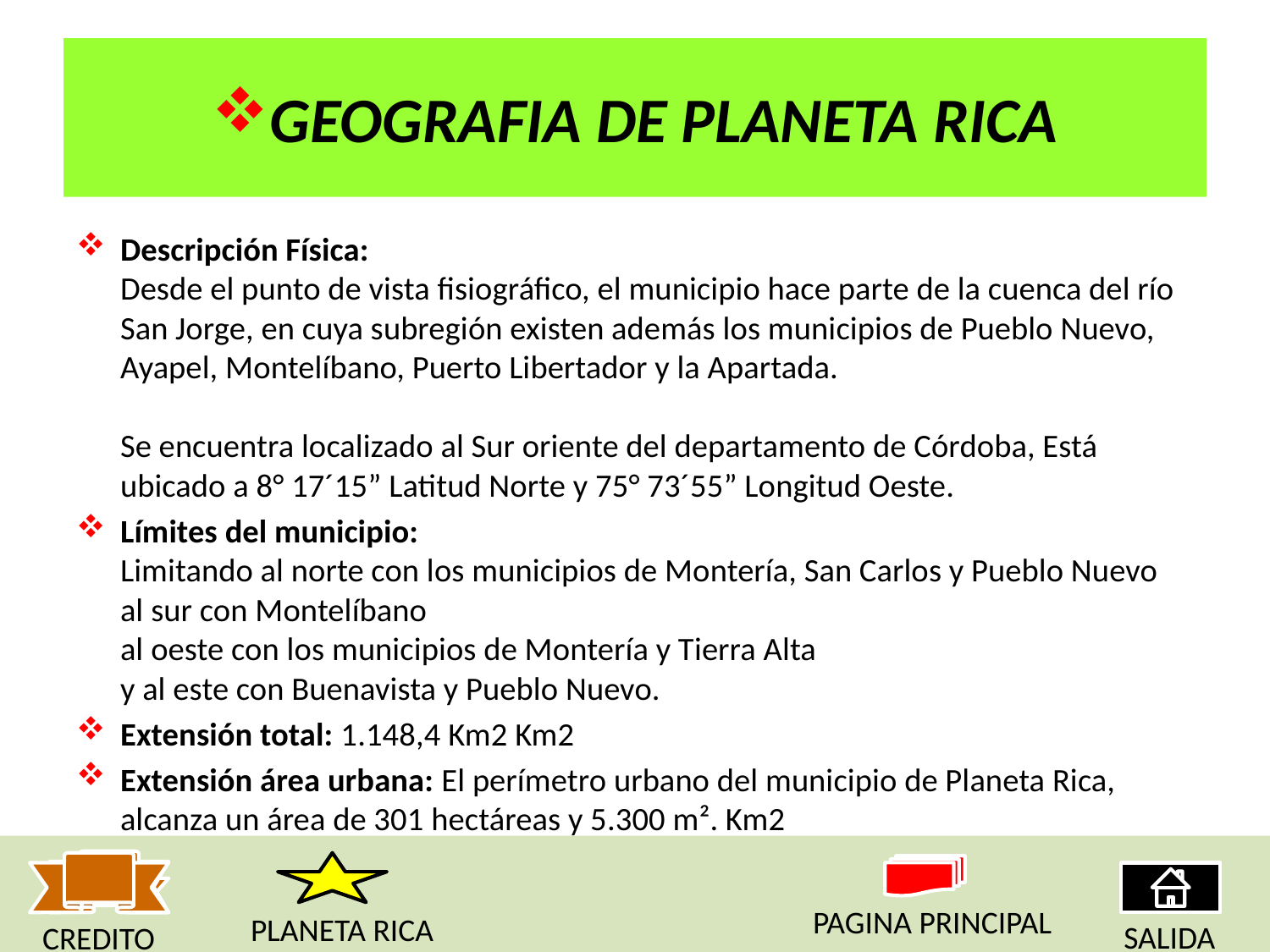

# GEOGRAFIA DE PLANETA RICA
Descripción Física:
Desde el punto de vista fisiográfico, el municipio hace parte de la cuenca del río San Jorge, en cuya subregión existen además los municipios de Pueblo Nuevo, Ayapel, Montelíbano, Puerto Libertador y la Apartada.
Se encuentra localizado al Sur oriente del departamento de Córdoba, Está ubicado a 8° 17´15” Latitud Norte y 75° 73´55” Longitud Oeste.
Límites del municipio:
Limitando al norte con los municipios de Montería, San Carlos y Pueblo Nuevo
al sur con Montelíbano
al oeste con los municipios de Montería y Tierra Alta
y al este con Buenavista y Pueblo Nuevo.
Extensión total: 1.148,4 Km2 Km2
Extensión área urbana: El perímetro urbano del municipio de Planeta Rica, alcanza un área de 301 hectáreas y 5.300 m². Km2

PAGINA PRINCIPAL
PLANETA RICA
SALIDA
CREDITO